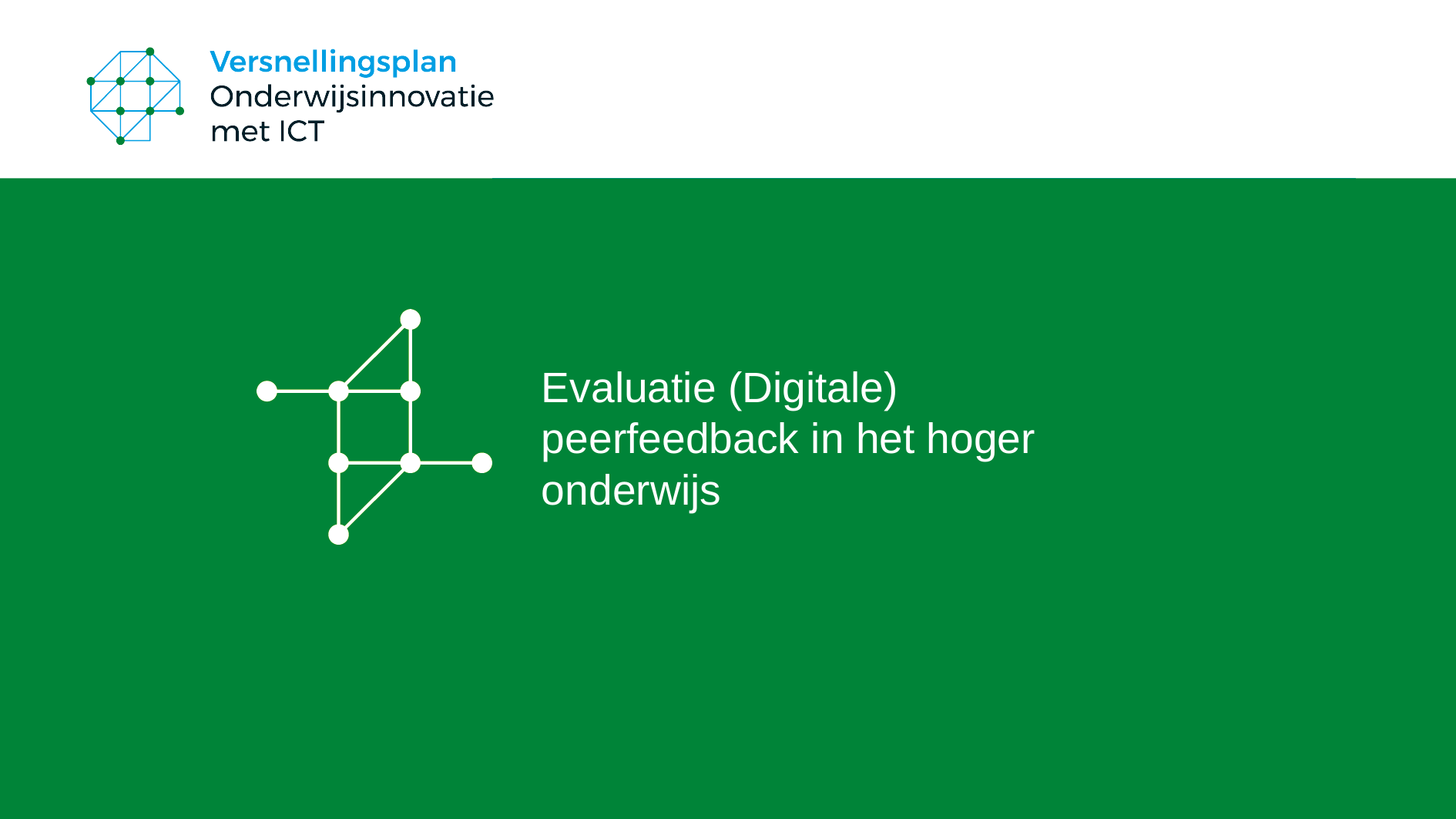

Evaluatie (Digitale) peerfeedback in het hoger onderwijs